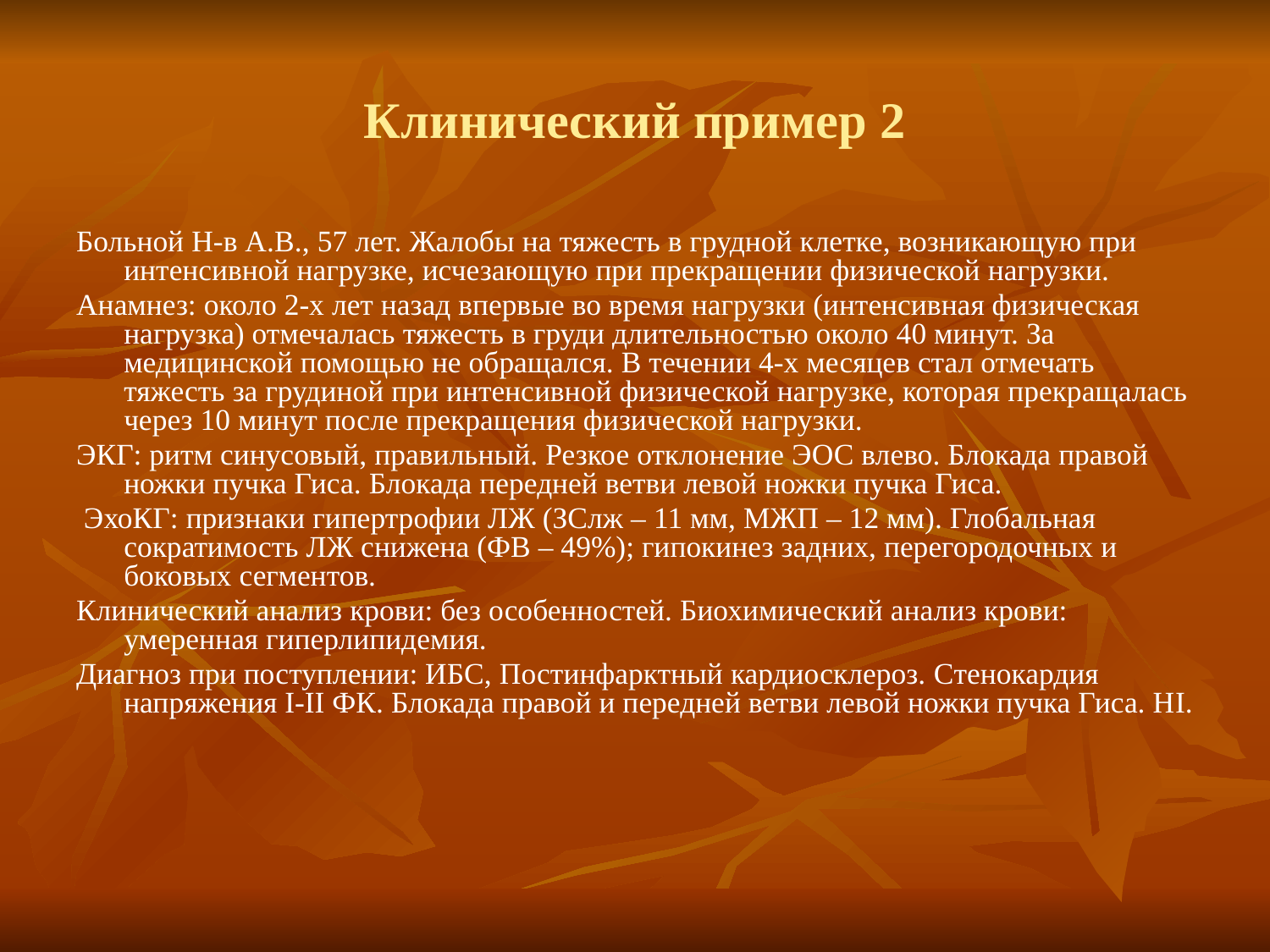

Клинический пример 2
Больной Н-в А.В., 57 лет. Жалобы на тяжесть в грудной клетке, возникающую при интенсивной нагрузке, исчезающую при прекращении физической нагрузки.
Анамнез: около 2-х лет назад впервые во время нагрузки (интенсивная физическая нагрузка) отмечалась тяжесть в груди длительностью около 40 минут. За медицинской помощью не обращался. В течении 4-х месяцев стал отмечать тяжесть за грудиной при интенсивной физической нагрузке, которая прекращалась через 10 минут после прекращения физической нагрузки.
ЭКГ: ритм синусовый, правильный. Резкое отклонение ЭОС влево. Блокада правой ножки пучка Гиса. Блокада передней ветви левой ножки пучка Гиса.
 ЭхоКГ: признаки гипертрофии ЛЖ (ЗСлж – 11 мм, МЖП – 12 мм). Глобальная сократимость ЛЖ снижена (ФВ – 49%); гипокинез задних, перегородочных и боковых сегментов.
Клинический анализ крови: без особенностей. Биохимический анализ крови: умеренная гиперлипидемия.
Диагноз при поступлении: ИБС, Постинфарктный кардиосклероз. Cтенокардия напряжения I-II ФК. Блокада правой и передней ветви левой ножки пучка Гиса. НI.